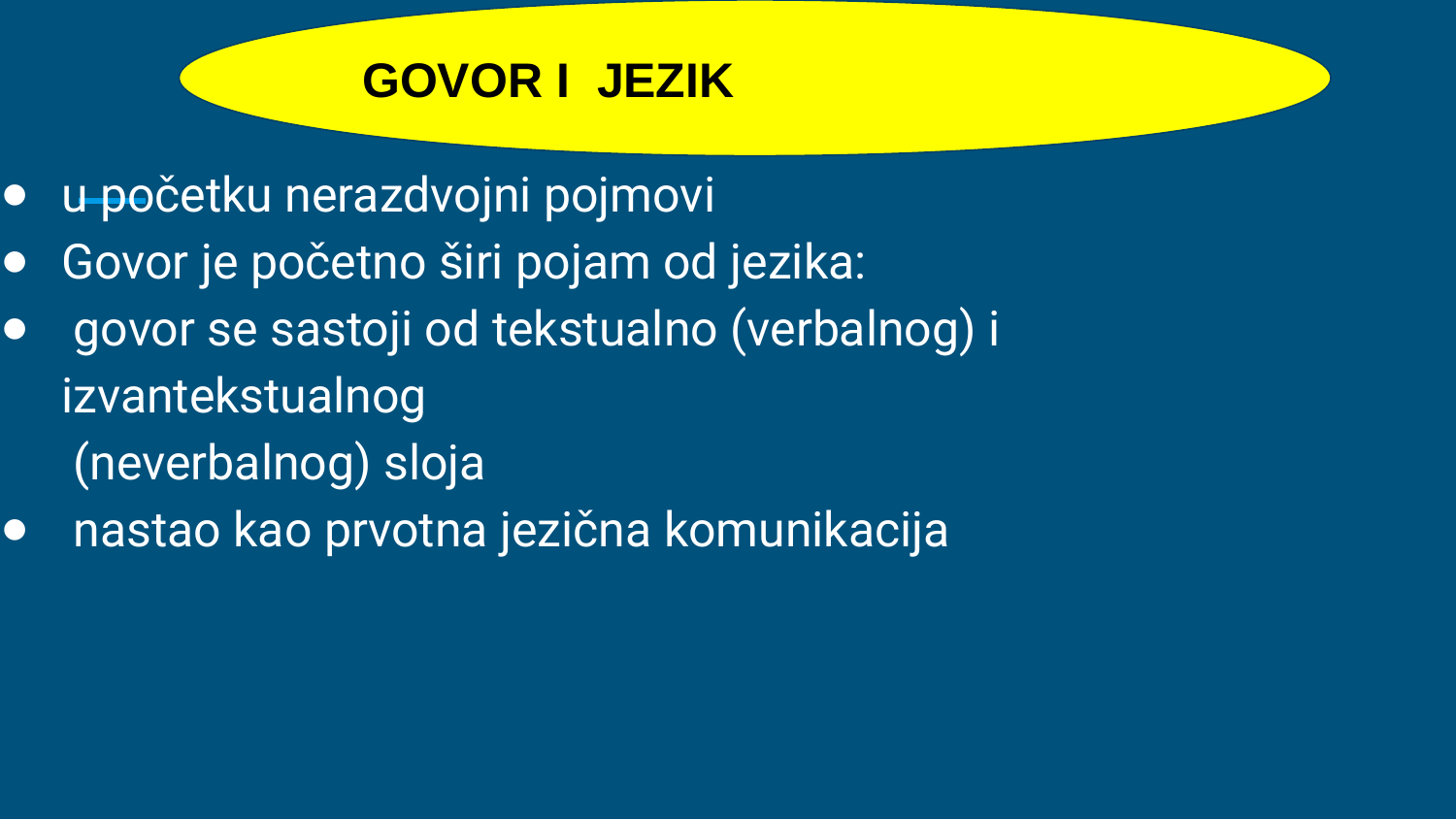

GOVOR I  JEZIK
u početku nerazdvojni pojmovi
Govor je početno širi pojam od jezika:
 govor se sastoji od tekstualno (verbalnog) i izvantekstualnog
      (neverbalnog) sloja
 nastao kao prvotna jezična komunikacija